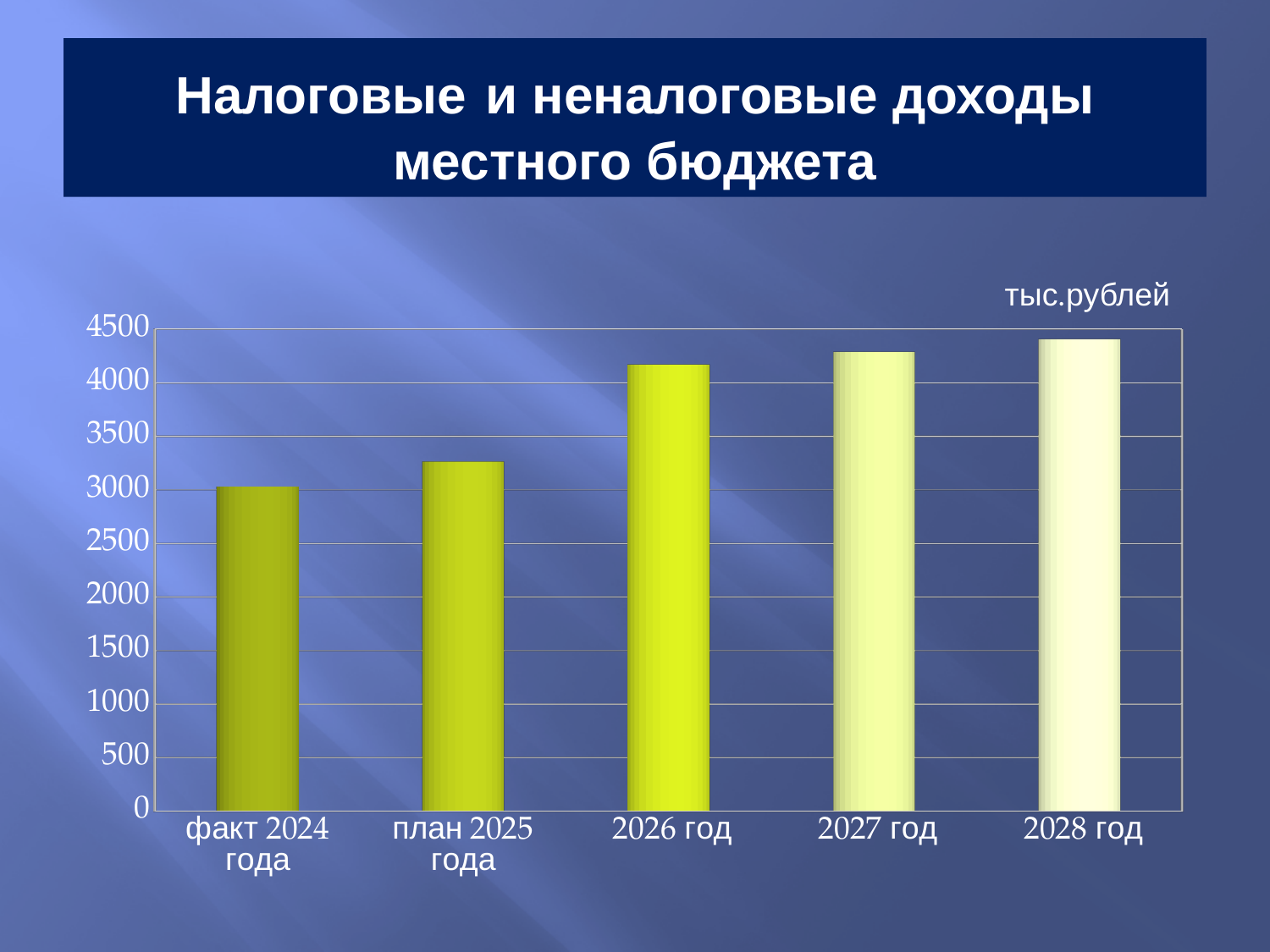

# Налоговые и неналоговые доходы местного бюджета
тыс.рублей

[unsupported chart]